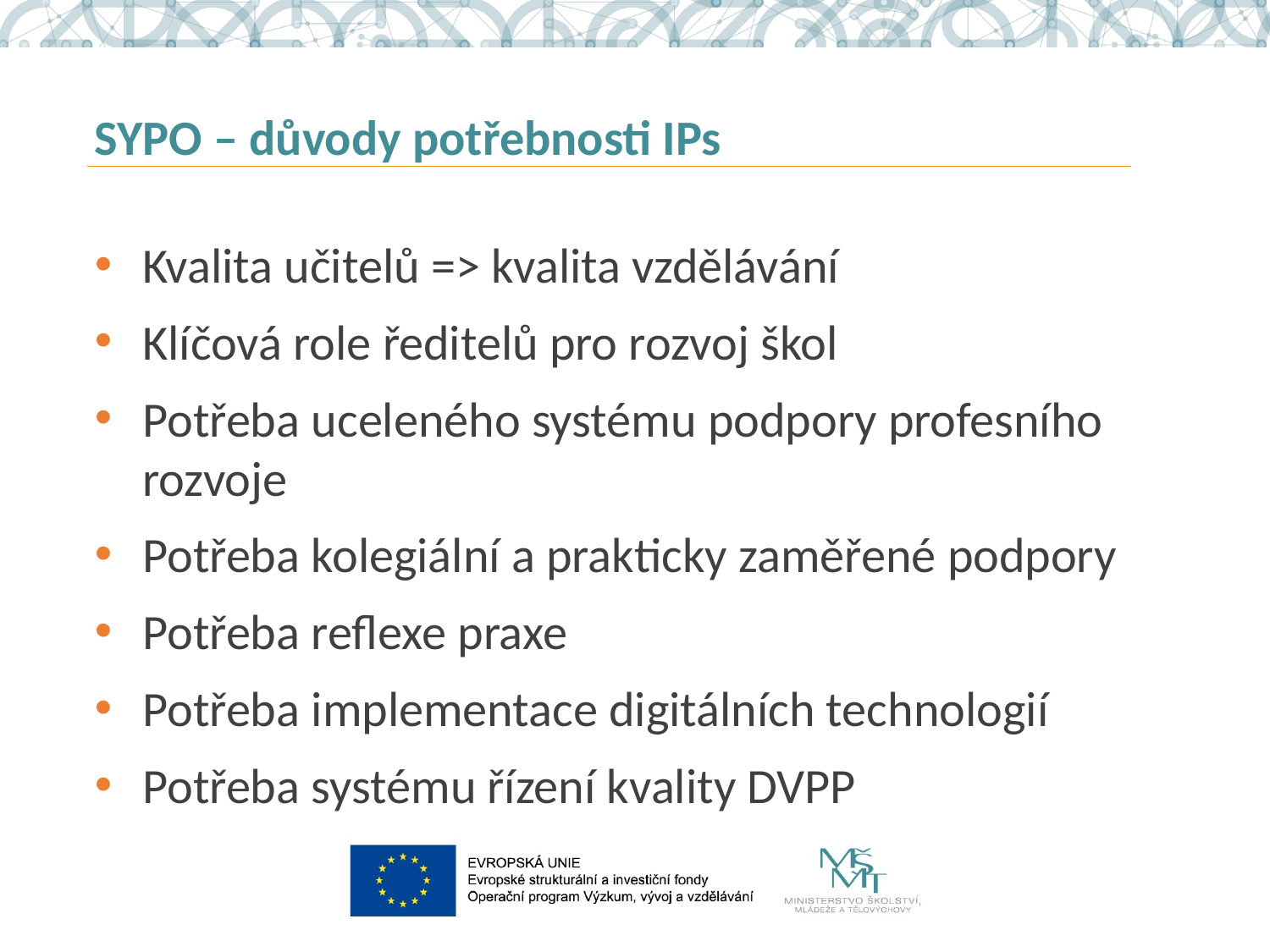

# SYPO – důvody potřebnosti IPs

Kvalita učitelů => kvalita vzdělávání
Klíčová role ředitelů pro rozvoj škol
Potřeba uceleného systému podpory profesního rozvoje
Potřeba kolegiální a prakticky zaměřené podpory
Potřeba reflexe praxe
Potřeba implementace digitálních technologií
Potřeba systému řízení kvality DVPP